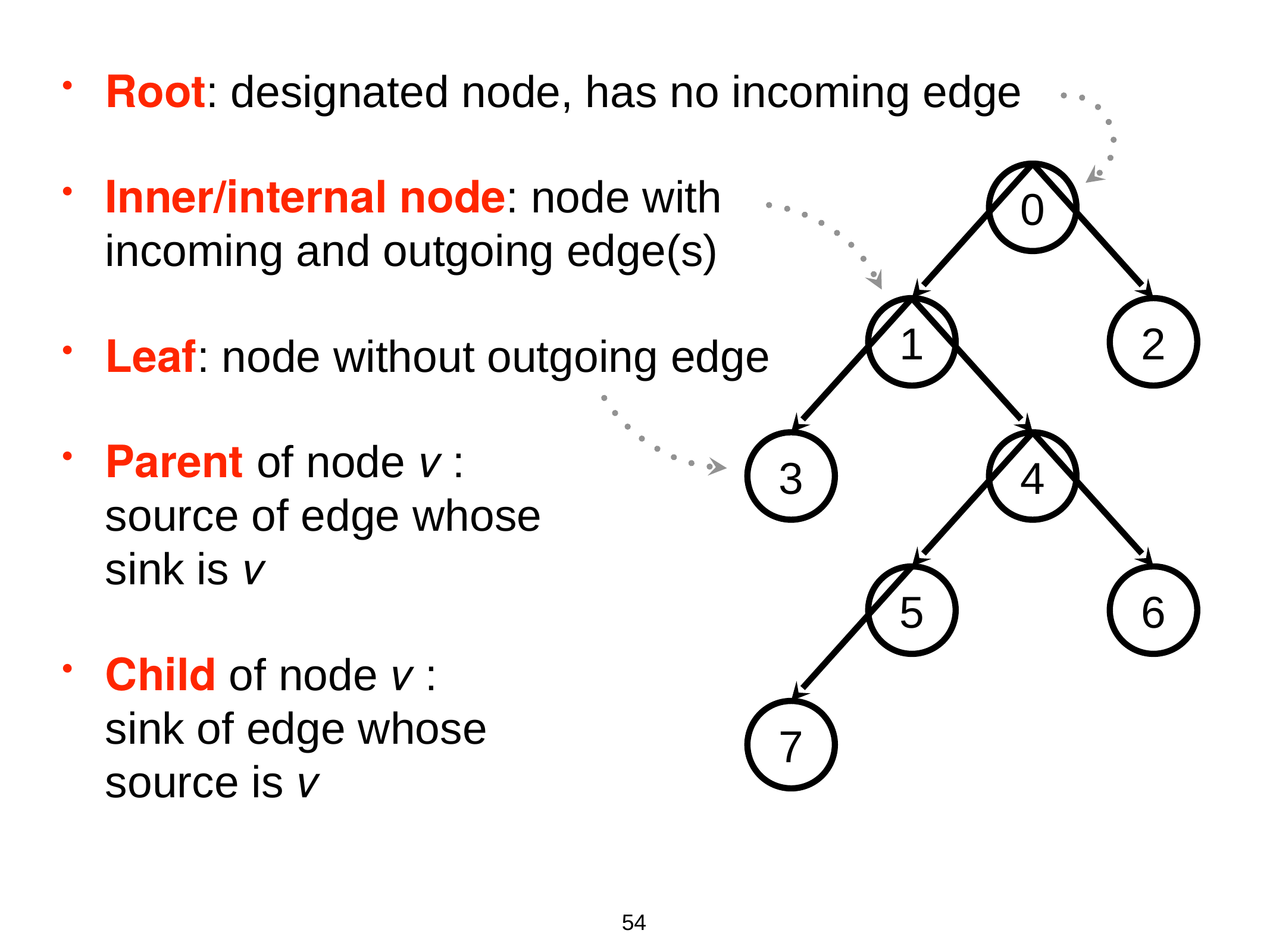

54
Root: designated node, has no incoming edge
Inner/internal node: node with
incoming and outgoing edge(s)
Leaf: node without outgoing edge
Parent of node v :
source of edge whose
sink is v
Child of node v :
sink of edge whose
source is v

0

1
2

3
4
5
6
7